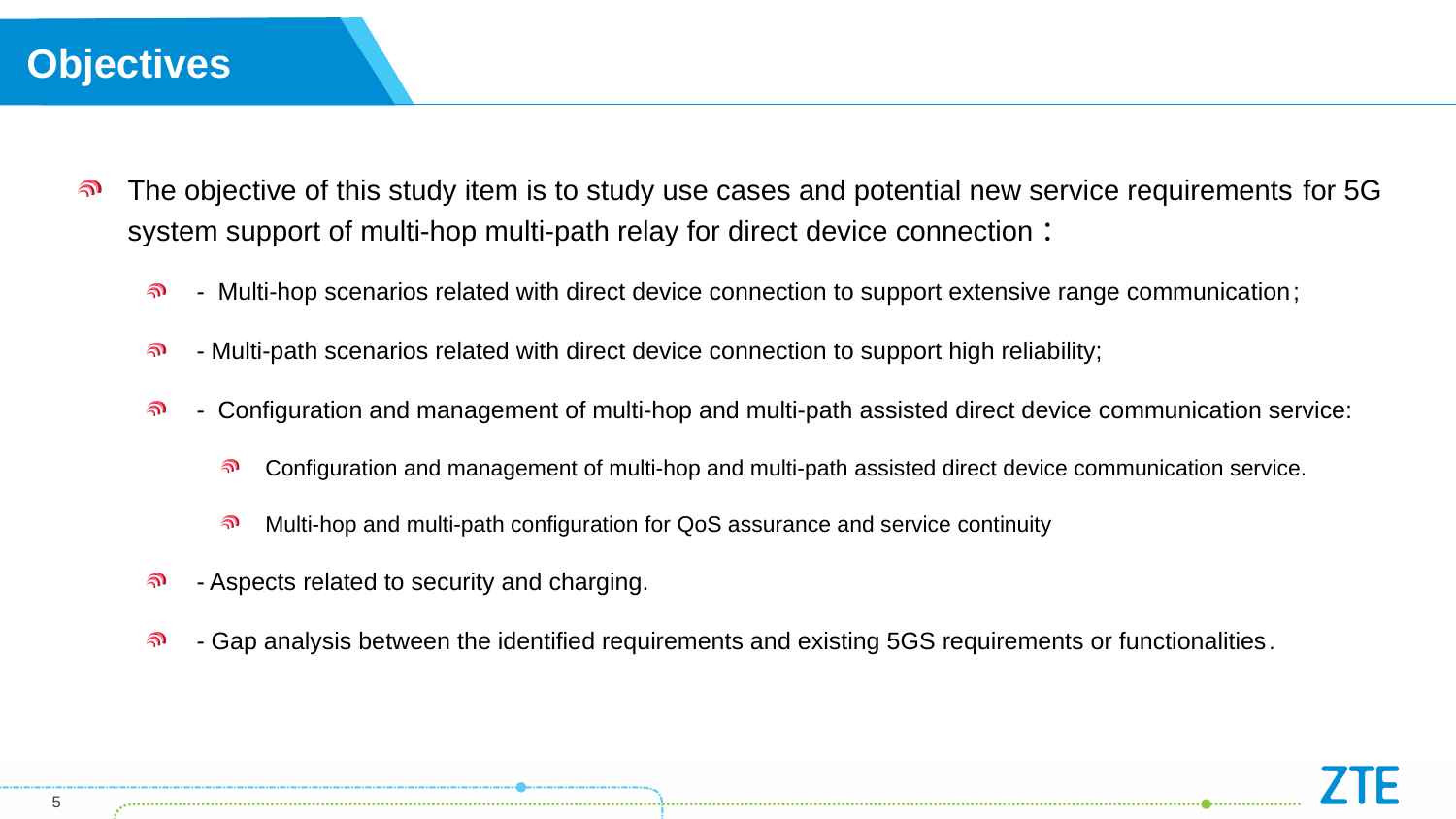

Objectives
The objective of this study item is to study use cases and potential new service requirements for 5G system support of multi-hop multi-path relay for direct device connection：
-  Multi-hop scenarios related with direct device connection to support extensive range communication;
- Multi-path scenarios related with direct device connection to support high reliability;
-  Configuration and management of multi-hop and multi-path assisted direct device communication service:
Configuration and management of multi-hop and multi-path assisted direct device communication service.
Multi-hop and multi-path configuration for QoS assurance and service continuity
- Aspects related to security and charging.
- Gap analysis between the identified requirements and existing 5GS requirements or functionalities.